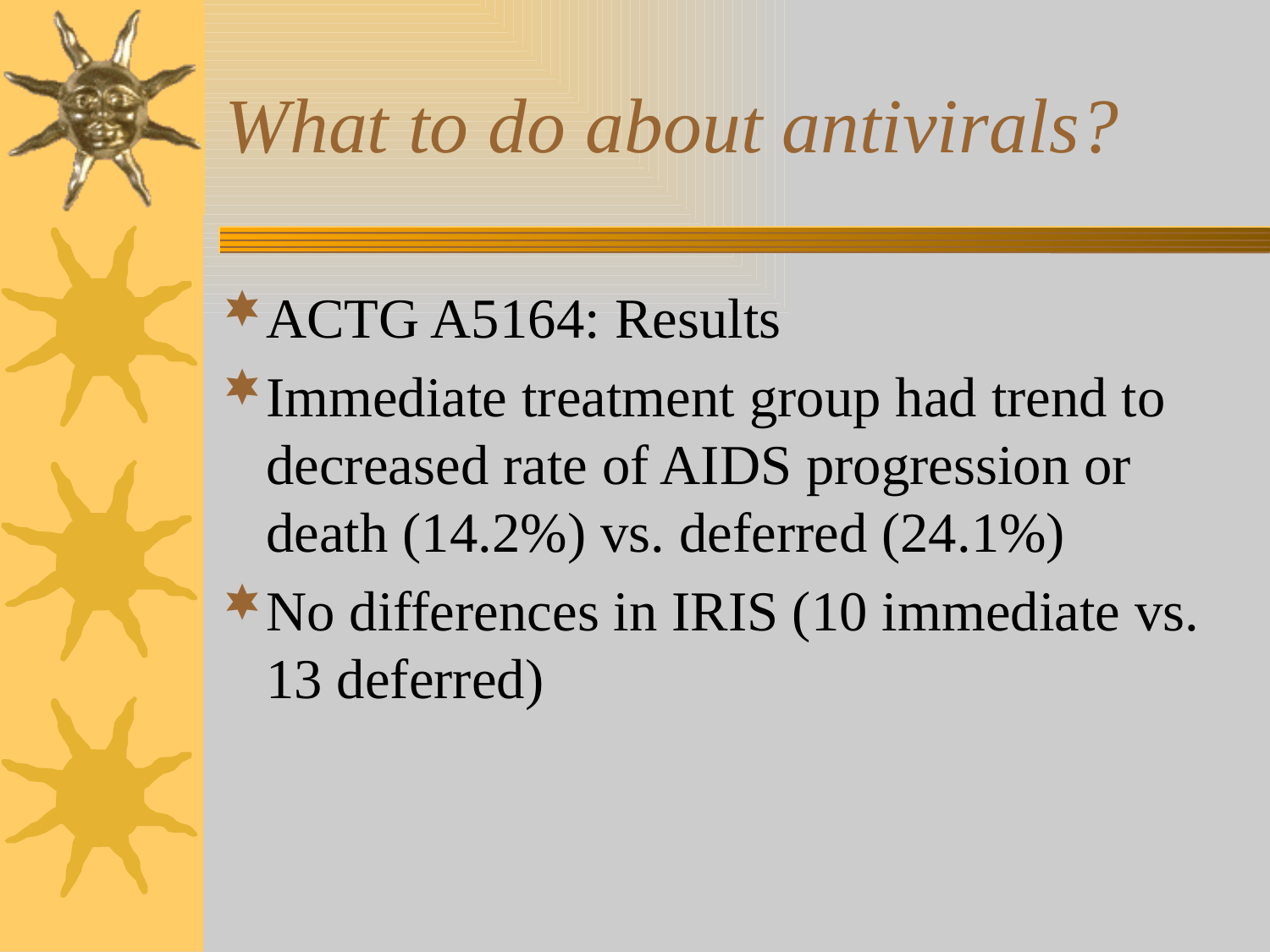

# What to do about antivirals?
ACTG A5164: Results
Immediate treatment group had trend to decreased rate of AIDS progression or death (14.2%) vs. deferred (24.1%)
No differences in IRIS (10 immediate vs. 13 deferred)